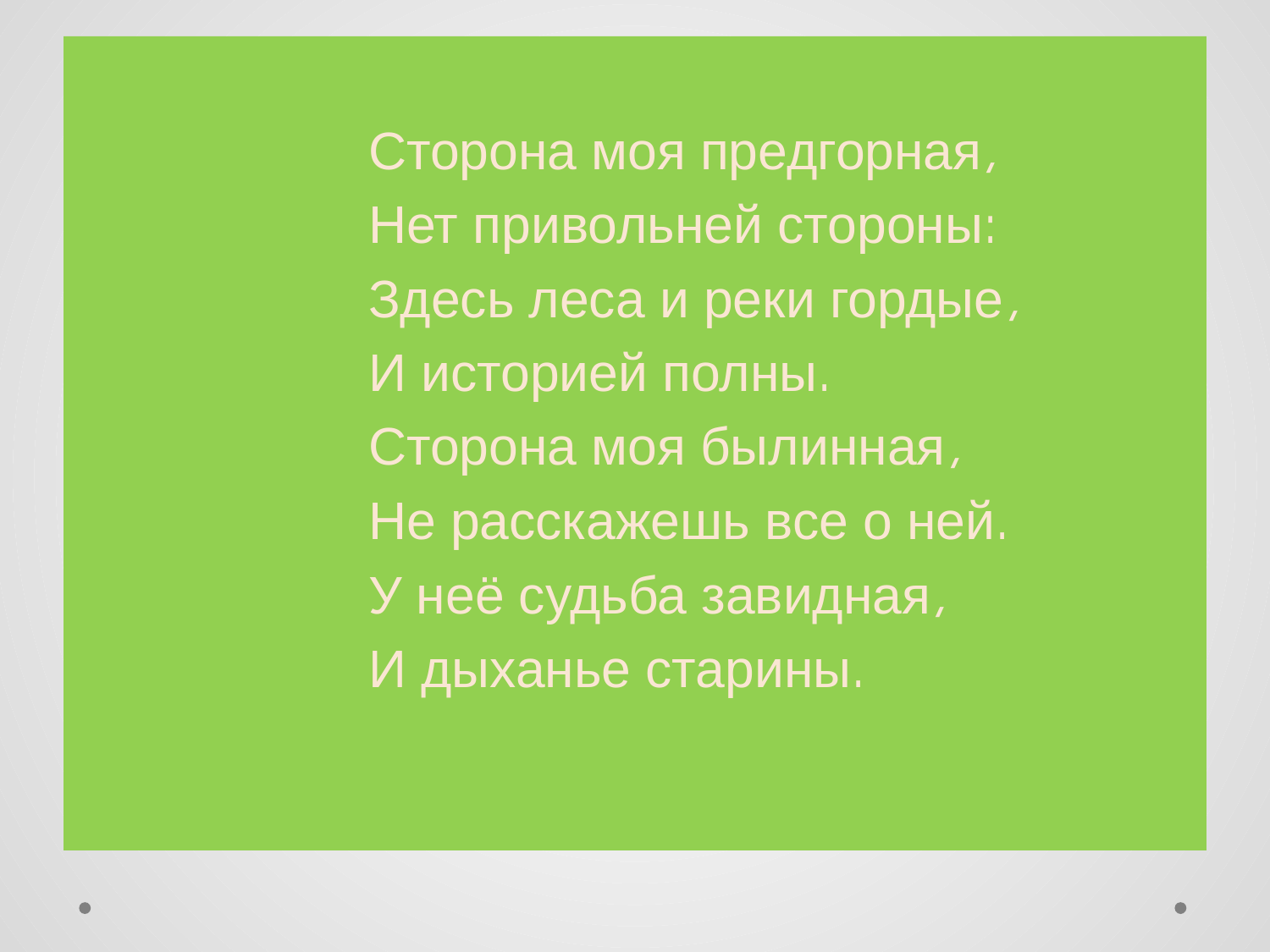

#

                    Сторона моя предгорная,
                    Нет привольней стороны:
                    Здесь леса и реки гордые,
                    И историей полны.
                    Сторона моя былинная,
                    Не расскажешь все о ней.
                    У неё судьба завидная,
                    И дыханье старины.